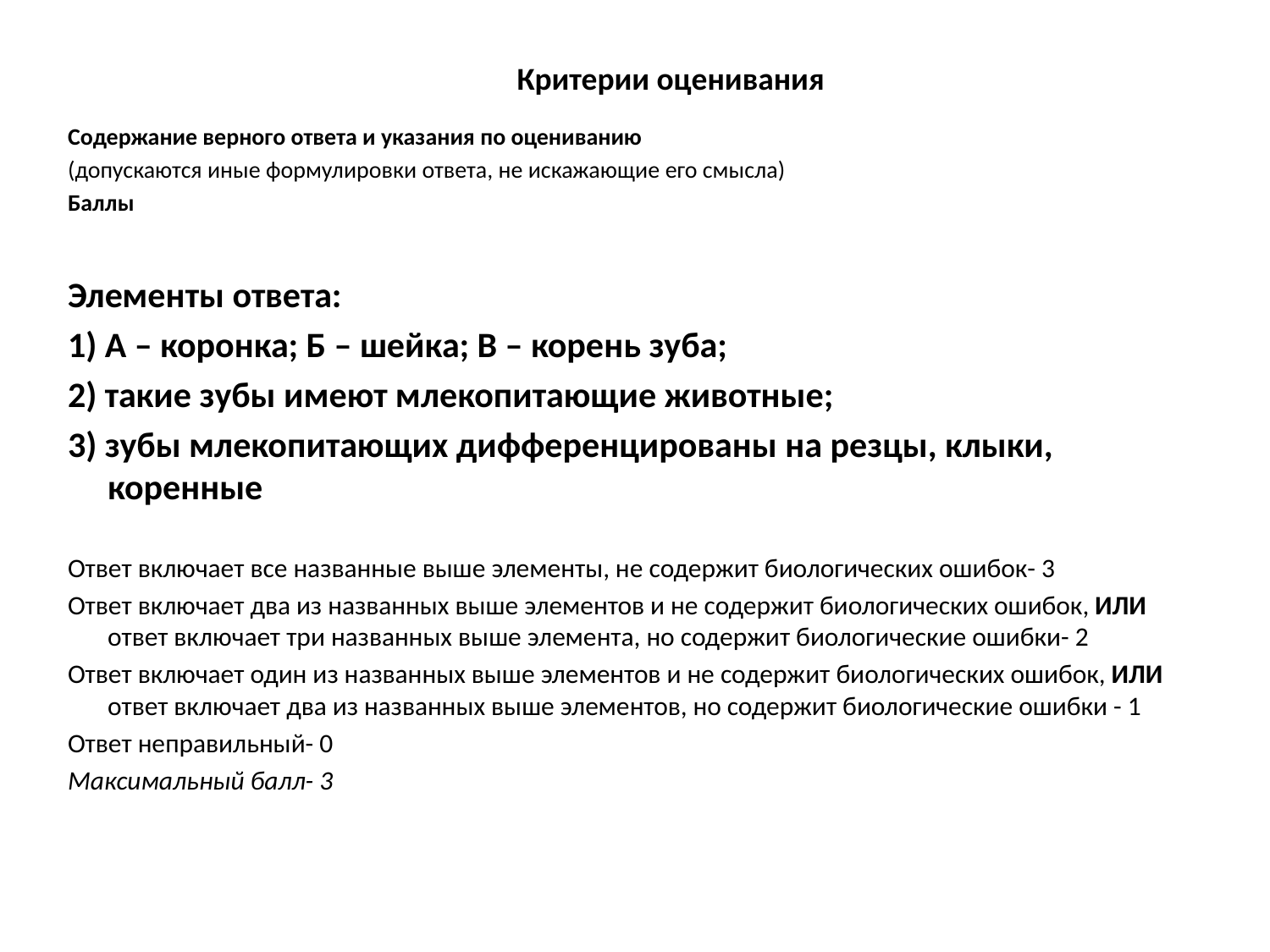

# Критерии оценивания

Содержание верного ответа и указания по оцениванию
(допускаются иные формулировки ответа, не искажающие его смысла)
Баллы

Элементы ответа:
1) А – коронка; Б – шейка; В – корень зуба;
2) такие зубы имеют млекопитающие животные;
3) зубы млекопитающих дифференцированы на резцы, клыки, коренные

Ответ включает все названные выше элементы, не содержит биологических ошибок- 3
Ответ включает два из названных выше элементов и не содержит биологических ошибок, ИЛИ ответ включает три названных выше элемента, но содержит биологические ошибки- 2
Ответ включает один из названных выше элементов и не содержит биологических ошибок, ИЛИ ответ включает два из названных выше элементов, но содержит биологические ошибки - 1
Ответ неправильный- 0
Максимальный балл- 3